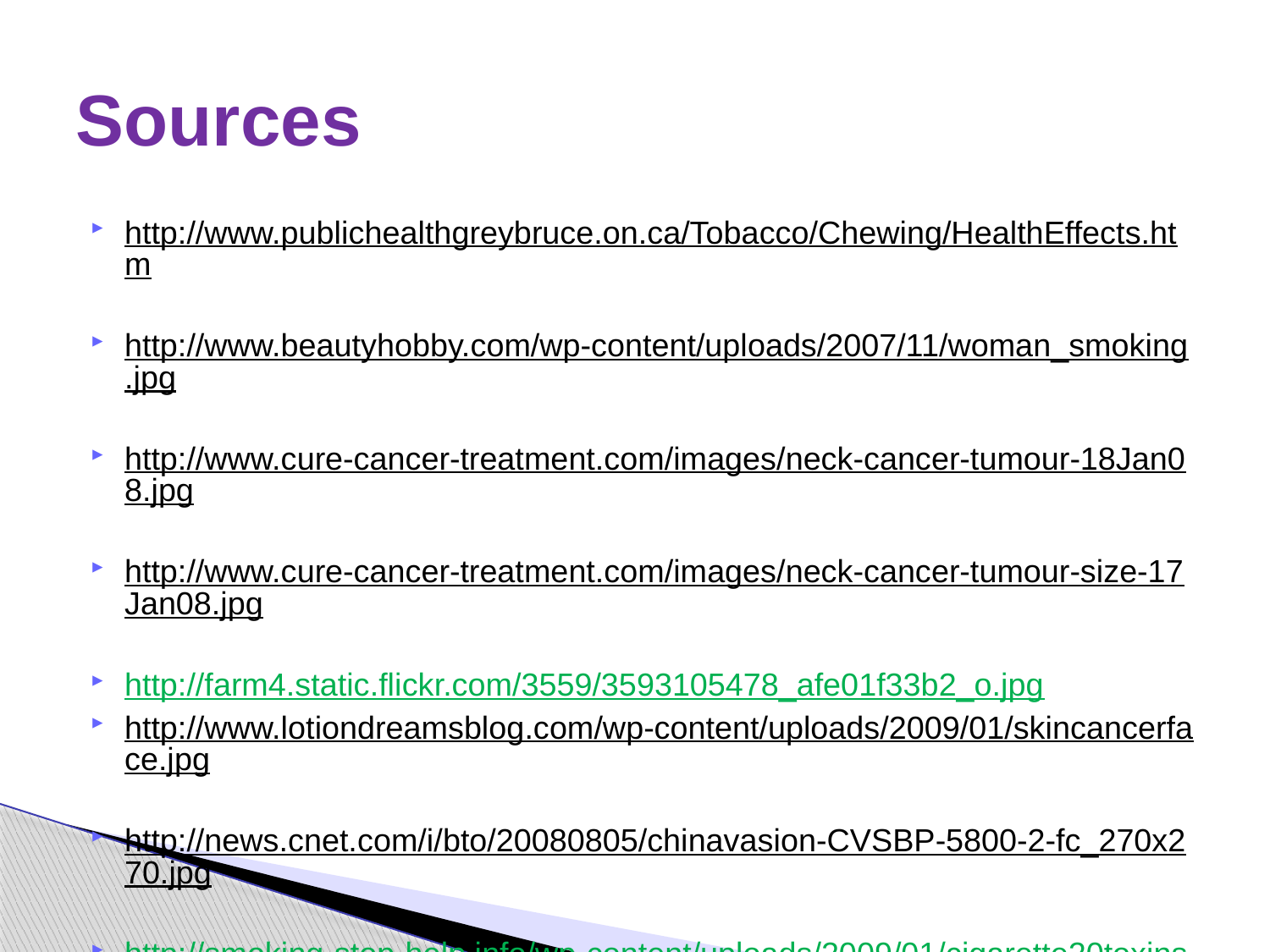

# Sources
http://www.publichealthgreybruce.on.ca/Tobacco/Chewing/HealthEffects.htm
http://www.beautyhobby.com/wp-content/uploads/2007/11/woman_smoking.jpg
http://www.cure-cancer-treatment.com/images/neck-cancer-tumour-18Jan08.jpg
http://www.cure-cancer-treatment.com/images/neck-cancer-tumour-size-17Jan08.jpg
http://farm4.static.flickr.com/3559/3593105478_afe01f33b2_o.jpg
http://www.lotiondreamsblog.com/wp-content/uploads/2009/01/skincancerface.jpg
http://news.cnet.com/i/bto/20080805/chinavasion-CVSBP-5800-2-fc_270x270.jpg
http://smoking-stop-help.info/wp-content/uploads/2009/01/cigarette20toxins.jpg
http://ahaupt.files.wordpress.com/2008/11/chewing1.jpg